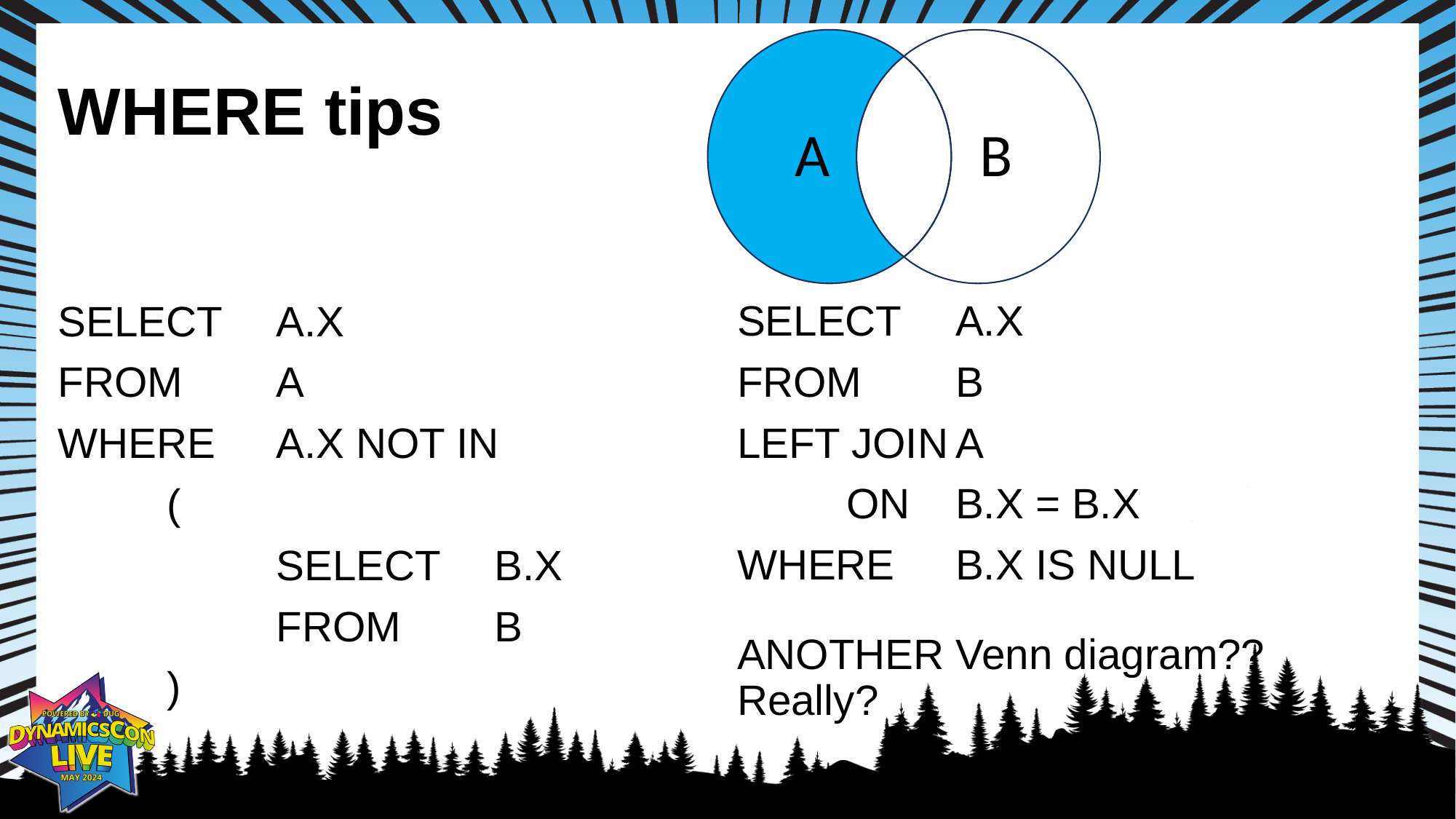

A
B
# WHERE tips
SELECT	A.X
FROM	A
WHERE	A.X NOT IN
	(
		SELECT	B.X
		FROM	B
	)
SELECT	A.X
FROM	B
LEFT JOIN	A
	ON	B.X = B.X
WHERE	B.X IS NULL

ANOTHER Venn diagram??    Really?